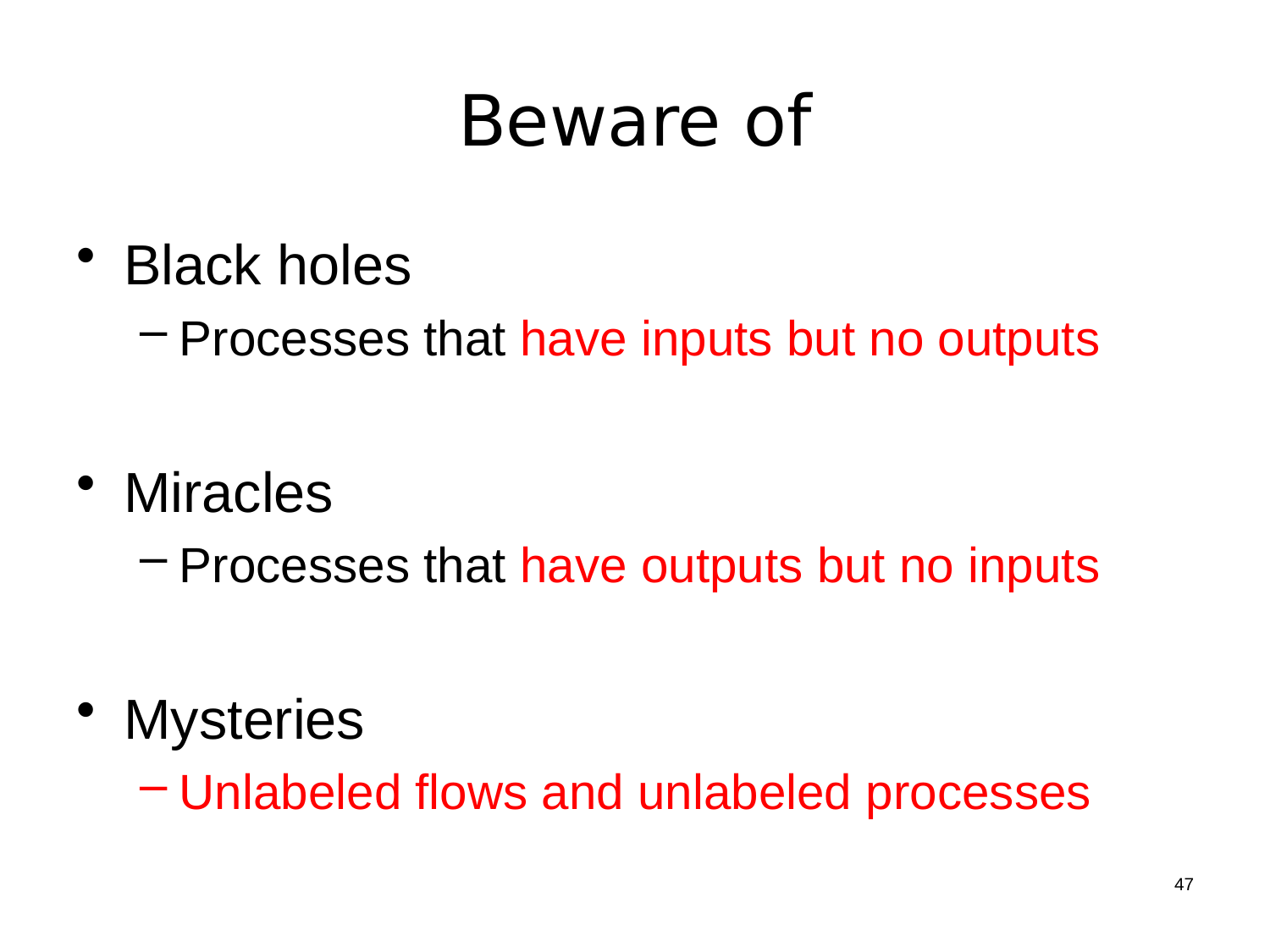

# Beware of
Black holes
Processes that have inputs but no outputs

Miracles
Processes that have outputs but no inputs

Mysteries
Unlabeled flows and unlabeled processes
  47